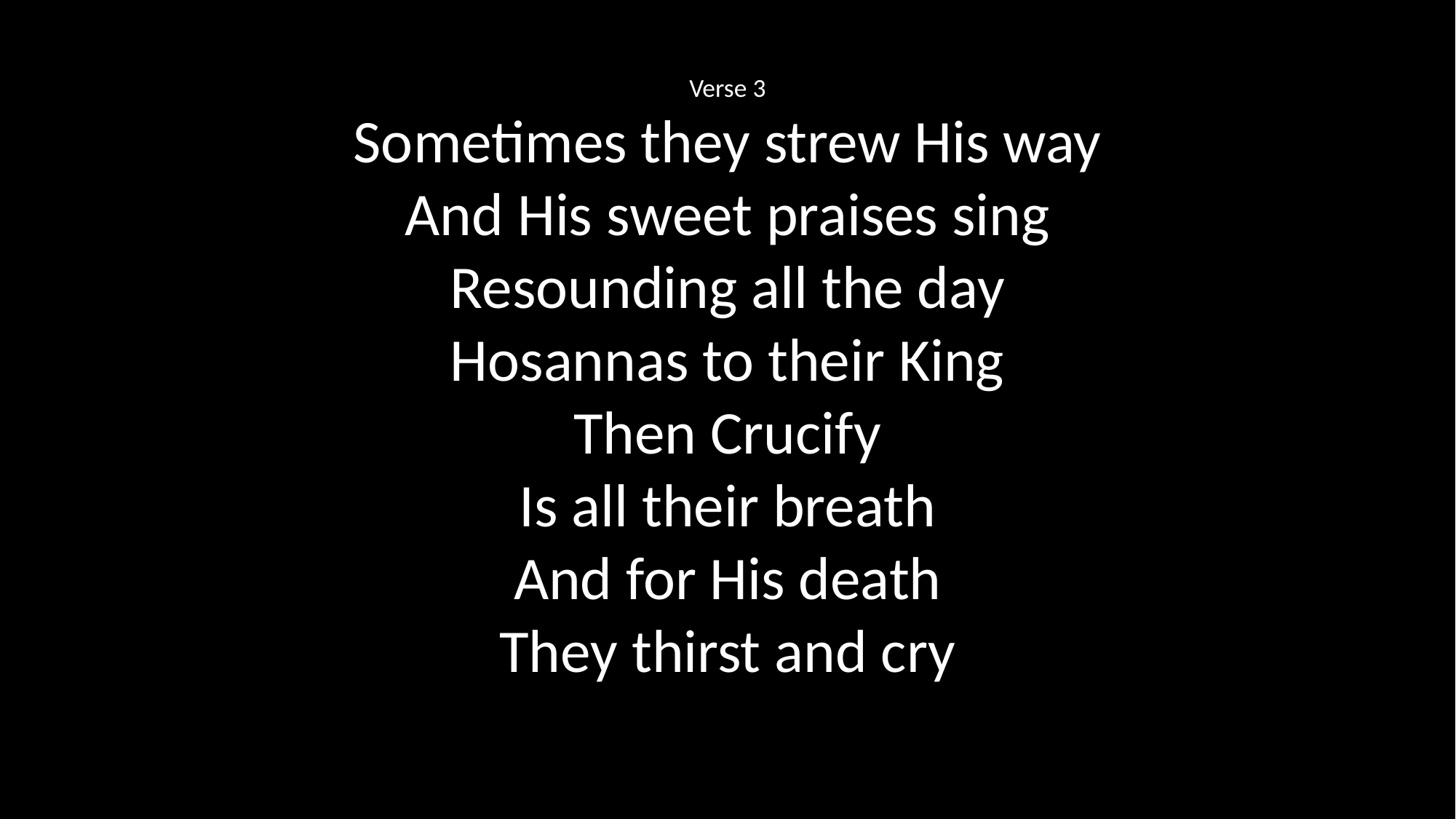

Verse 3
Sometimes they strew His way
And His sweet praises sing
Resounding all the day
Hosannas to their King
Then Crucify
Is all their breath
And for His death
They thirst and cry